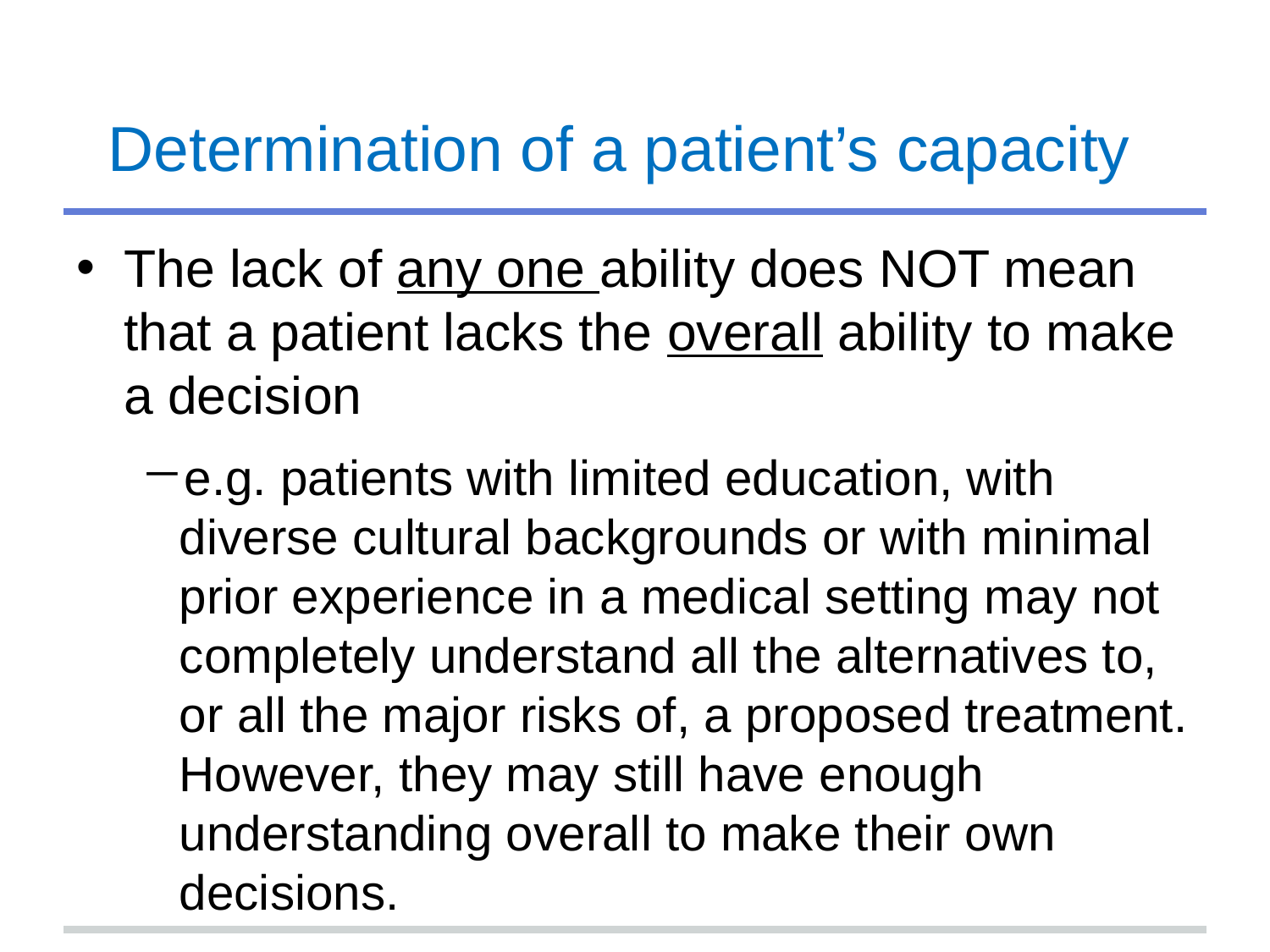

# Determination of a patient’s capacity
The lack of any one ability does NOT mean that a patient lacks the overall ability to make a decision
e.g. patients with limited education, with diverse cultural backgrounds or with minimal prior experience in a medical setting may not completely understand all the alternatives to, or all the major risks of, a proposed treatment. However, they may still have enough understanding overall to make their own decisions.